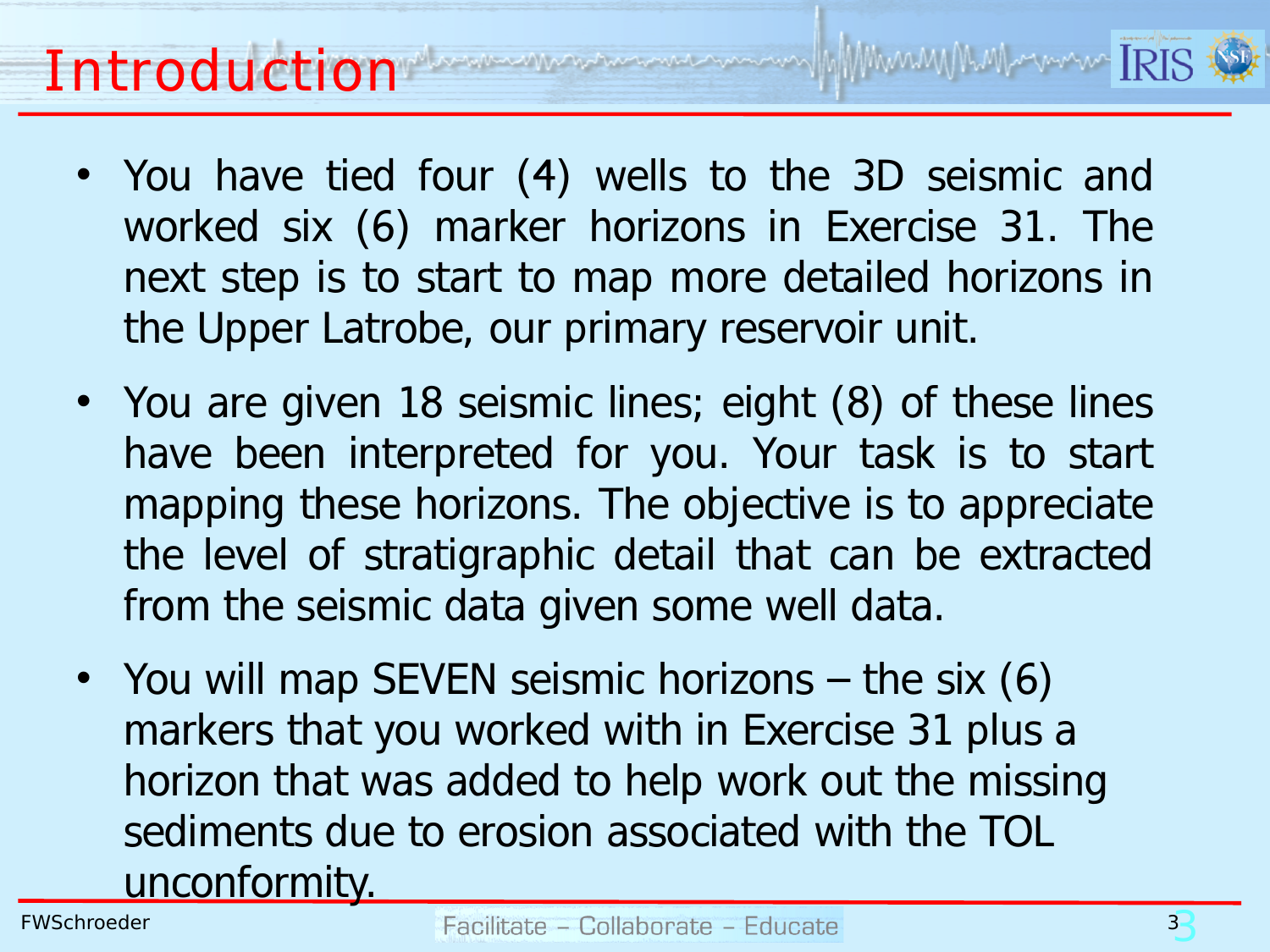

# Introduction
You have tied four (4) wells to the 3D seismic and worked six (6) marker horizons in Exercise 31. The next step is to start to map more detailed horizons in the Upper Latrobe, our primary reservoir unit.
You are given 18 seismic lines; eight (8) of these lines have been interpreted for you. Your task is to start mapping these horizons. The objective is to appreciate the level of stratigraphic detail that can be extracted from the seismic data given some well data.
You will map SEVEN seismic horizons – the six (6) markers that you worked with in Exercise 31 plus a horizon that was added to help work out the missing sediments due to erosion associated with the TOL unconformity.
3